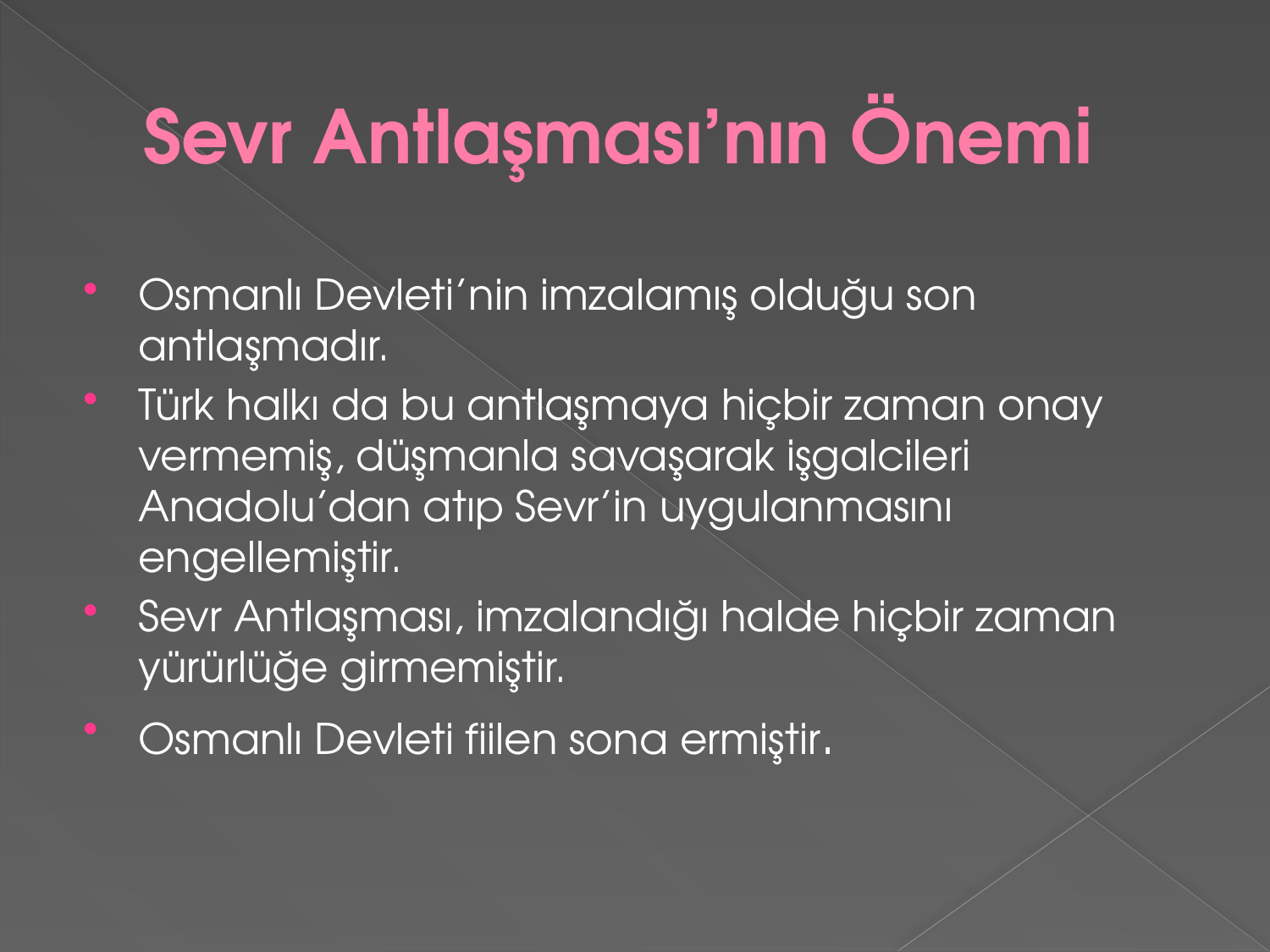

# Sevr Antlaşması’nın Önemi
Osmanlı Devleti’nin imzalamış olduğu son antlaşmadır.
Türk halkı da bu antlaşmaya hiçbir zaman onay vermemiş, düşmanla savaşarak işgalcileri Anadolu’dan atıp Sevr’in uygulanmasını engellemiştir.
Sevr Antlaşması, imzalandığı halde hiçbir zaman yürürlüğe girmemiştir.
Osmanlı Devleti fiilen sona ermiştir.